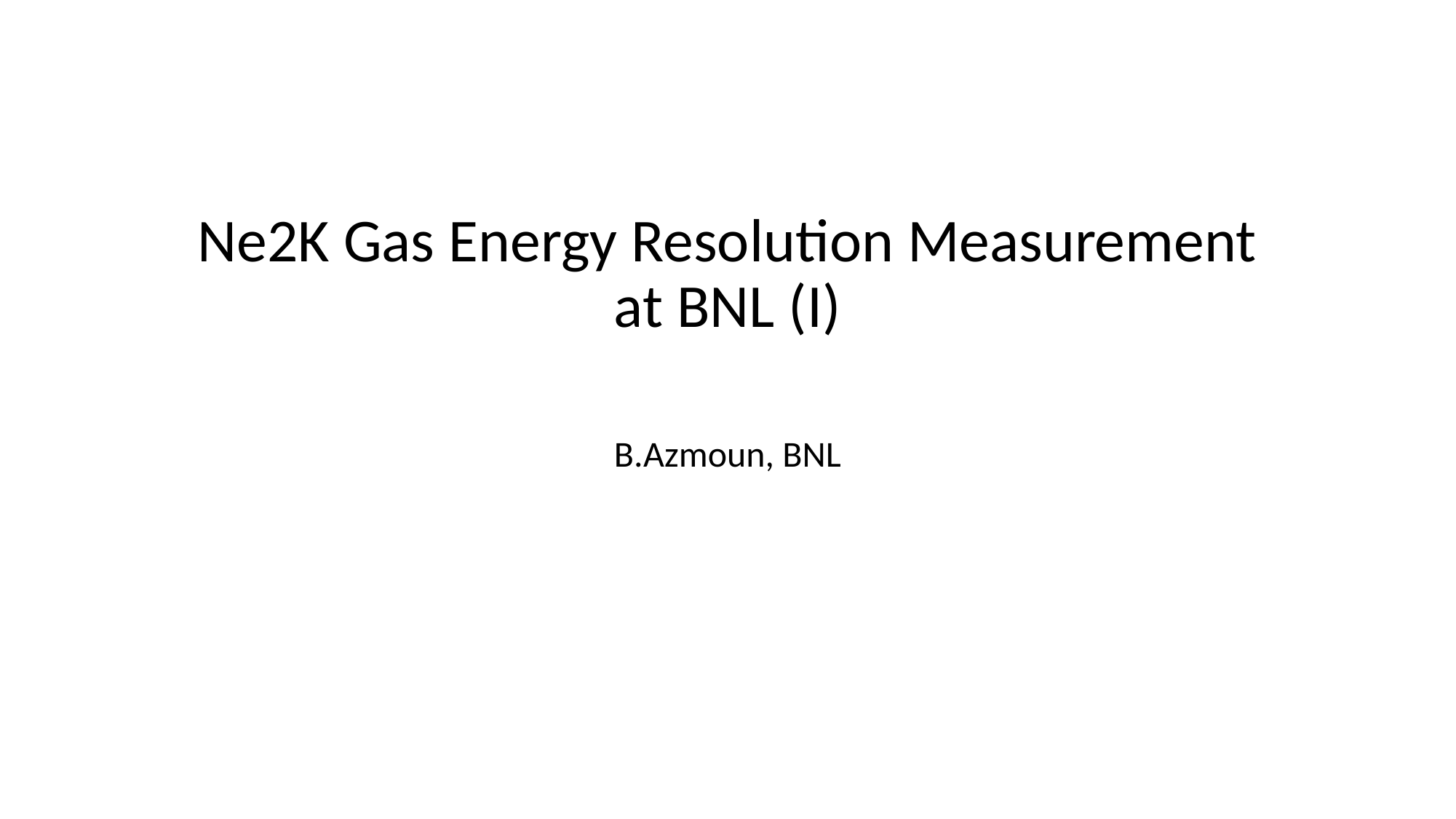

# Ne2K Gas Energy Resolution Measurement at BNL (I)
B.Azmoun, BNL